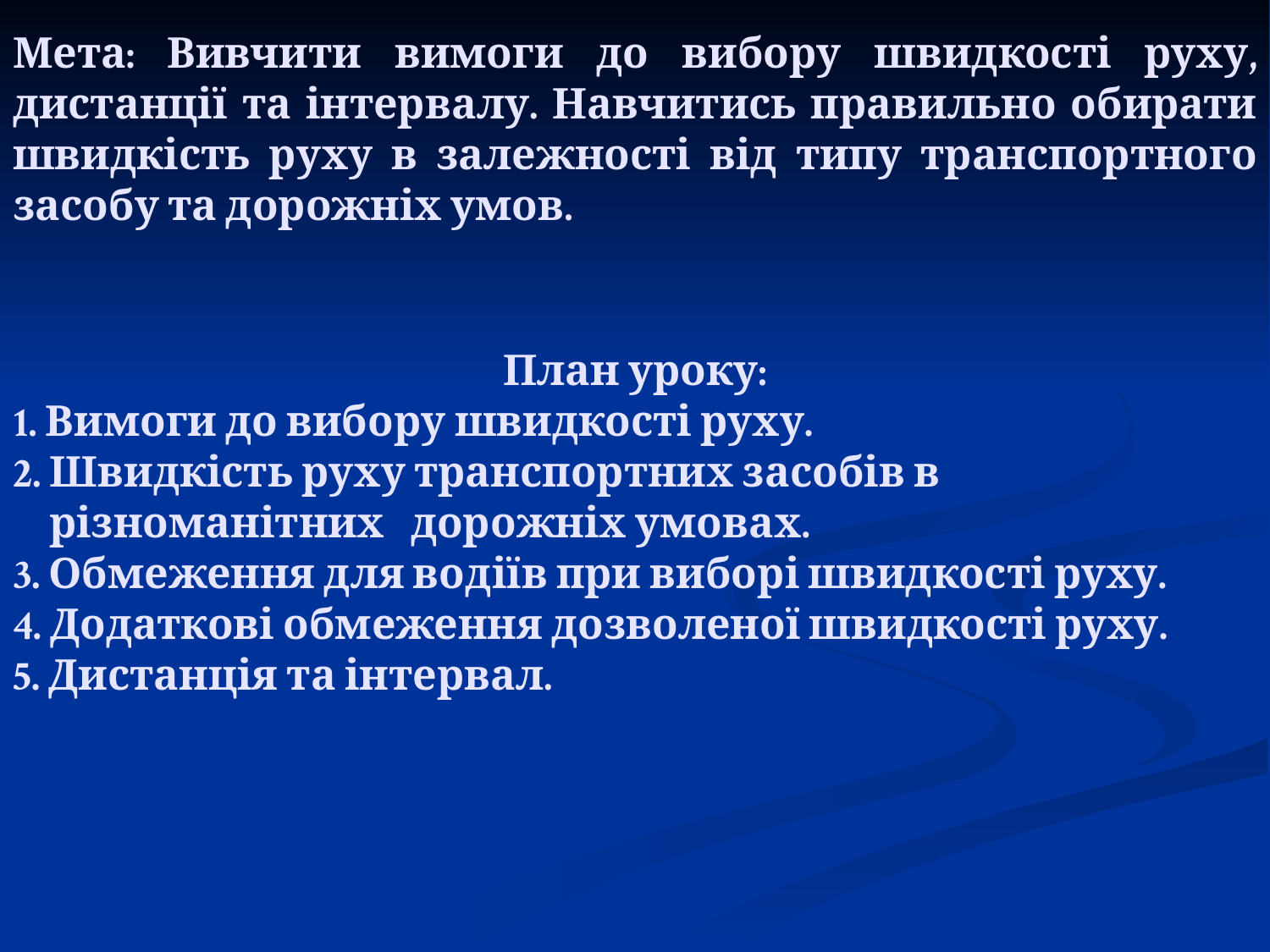

# Мета: Вивчити вимоги до вибору швидкості руху, дистанції та інтервалу. Навчитись правильно обирати швидкість руху в залежності від типу транспортного засобу та дорожніх умов.
План уроку:
1. Вимоги до вибору швидкості руху.
2. Швидкість руху транспортних засобів в різноманітних   дорожніх умовах.
3. Обмеження для водіїв при виборі швидкості руху.
4. Додаткові обмеження дозволеної швидкості руху.
5. Дистанція та інтервал.